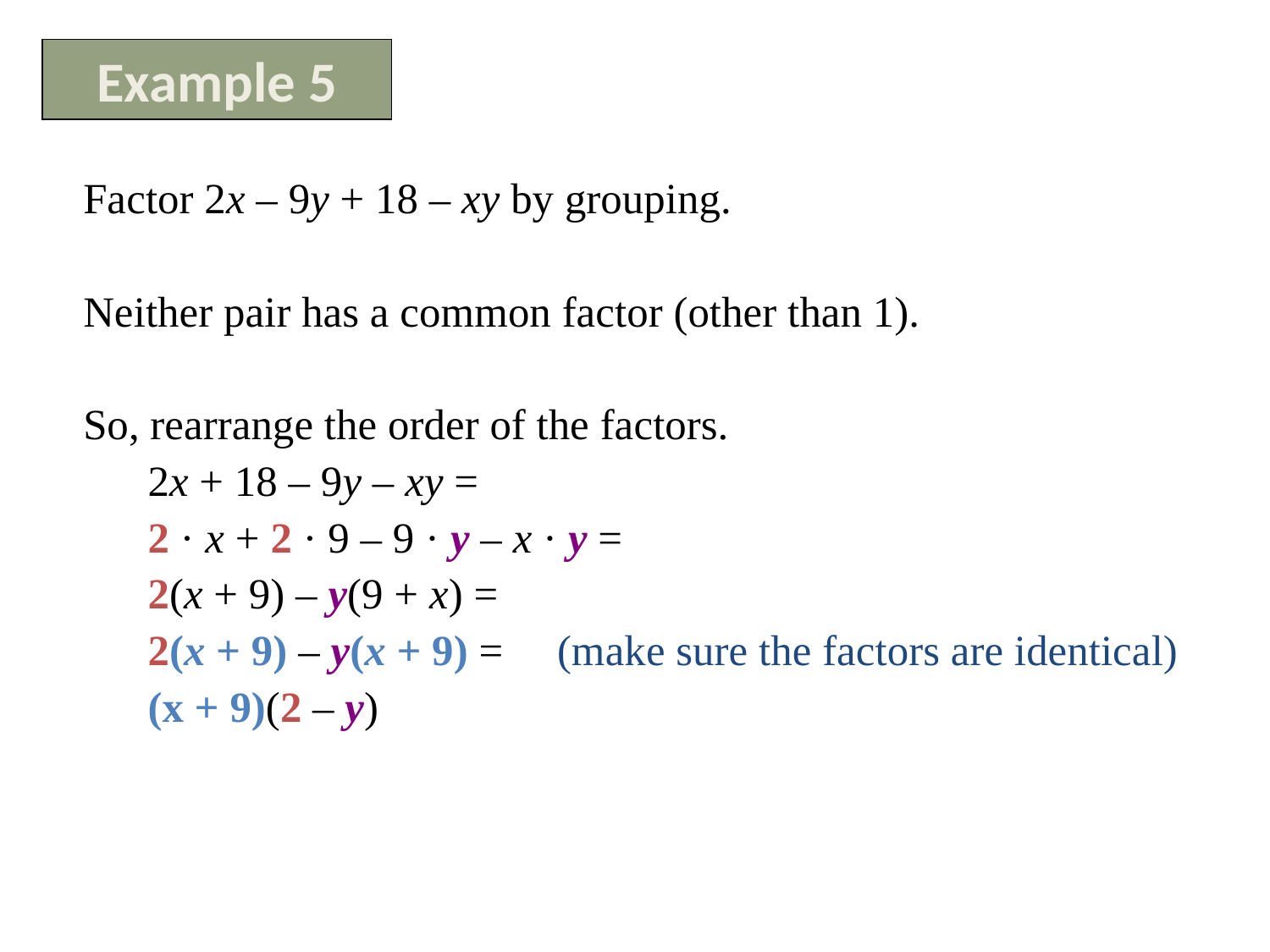

Example 5
Factor 2x – 9y + 18 – xy by grouping.

Neither pair has a common factor (other than 1).

So, rearrange the order of the factors.
2x + 18 – 9y – xy =
2 · x + 2 · 9 – 9 · y – x · y =
2(x + 9) – y(9 + x) =
2(x + 9) – y(x + 9) =     (make sure the factors are identical)
(x + 9)(2 – y)